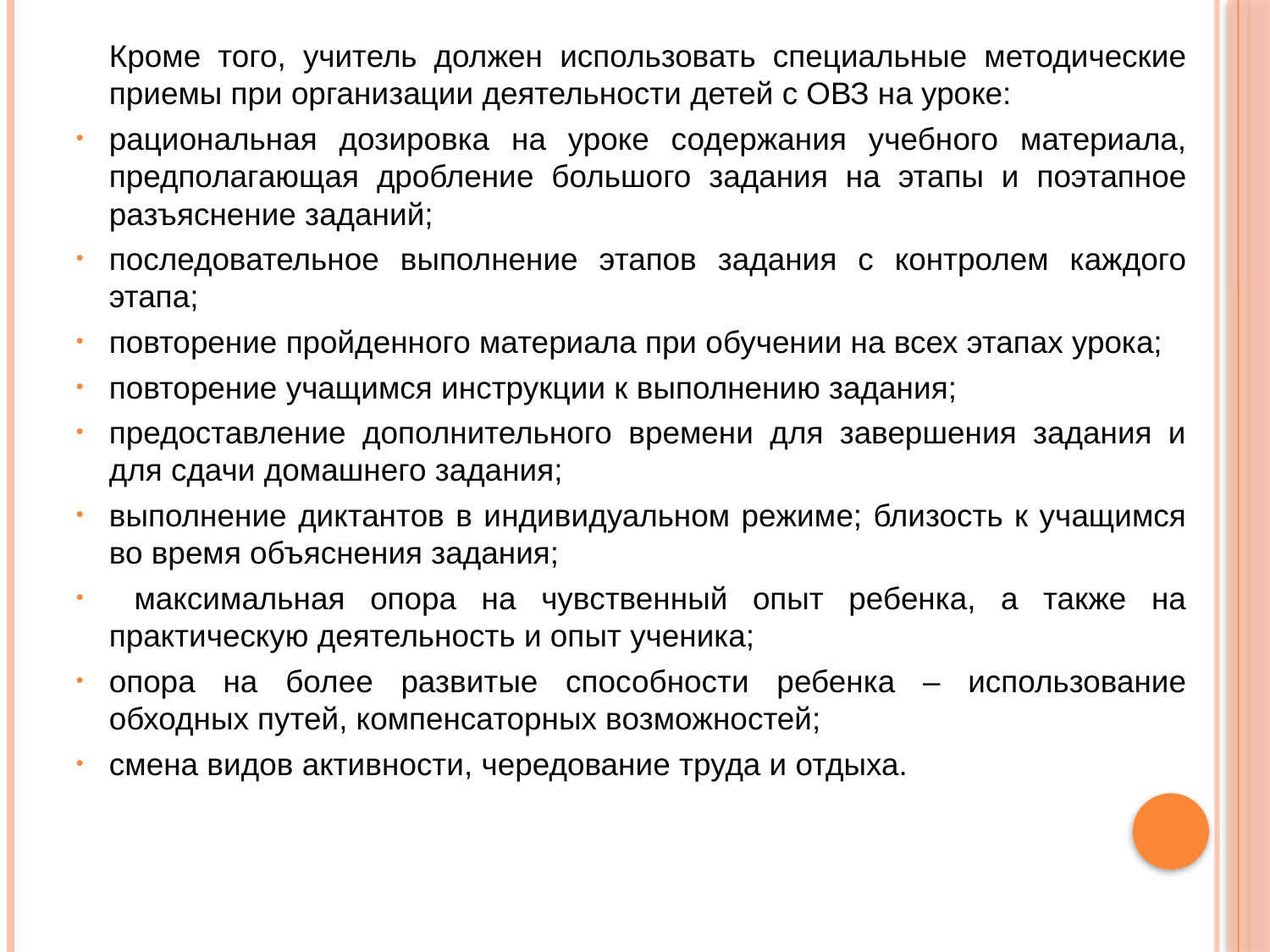

Кроме того, учитель должен использовать специальные методические приемы при организации деятельности детей с ОВЗ на уроке:
рациональная дозировка на уроке содержания учебного материала, предполагающая дробление большого задания на этапы и поэтапное разъяснение заданий;
последовательное выполнение этапов задания с контролем каждого этапа;
повторение пройденного материала при обучении на всех этапах урока;
повторение учащимся инструкции к выполнению задания;
предоставление дополнительного времени для завершения задания и для сдачи домашнего задания;
выполнение диктантов в индивидуальном режиме; близость к учащимся во время объяснения задания;
 максимальная опора на чувственный опыт ребенка, а также на практическую деятельность и опыт ученика;
опора на более развитые способности ребенка – использование обходных путей, компенсаторных возможностей;
смена видов активности, чередование труда и отдыха.